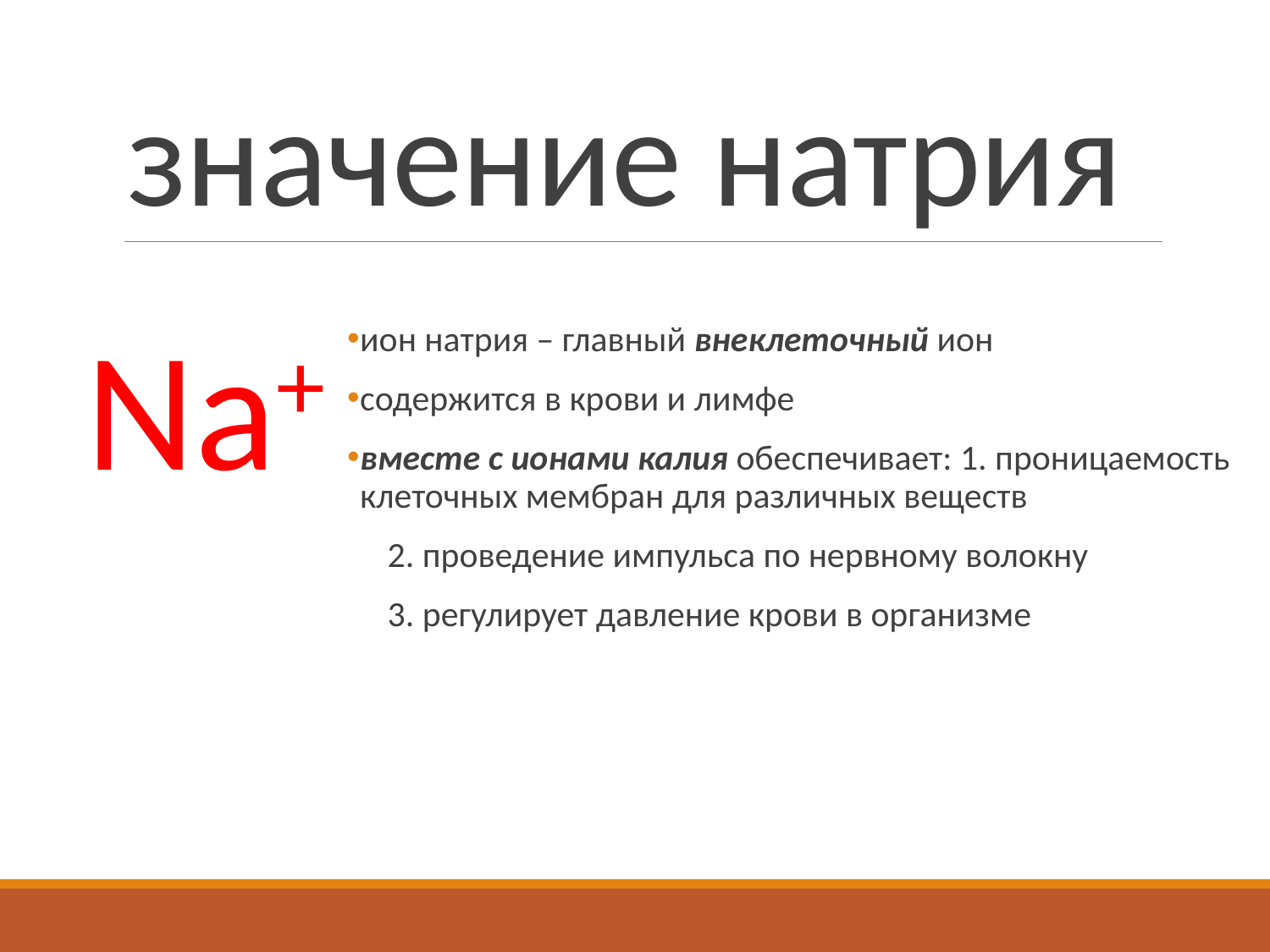

# значение натрия
ион натрия – главный внеклеточный ион
содержится в крови и лимфе
вместе с ионами калия обеспечивает: 1. проницаемость клеточных мембран для различных веществ
     2. проведение импульса по нервному волокну
     3. регулирует давление крови в организме
Na+